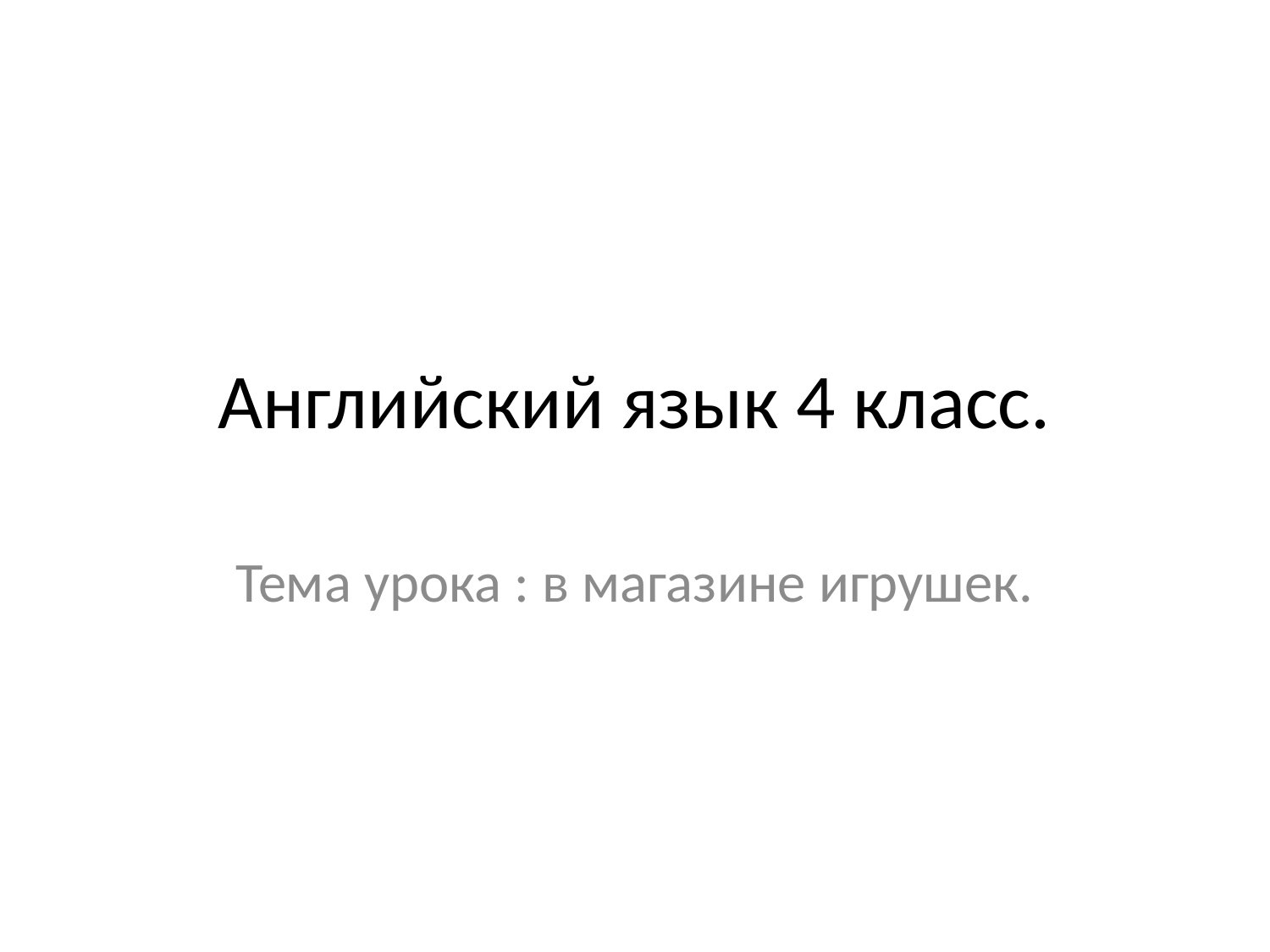

# Английский язык 4 класс.
Тема урока : в магазине игрушек.